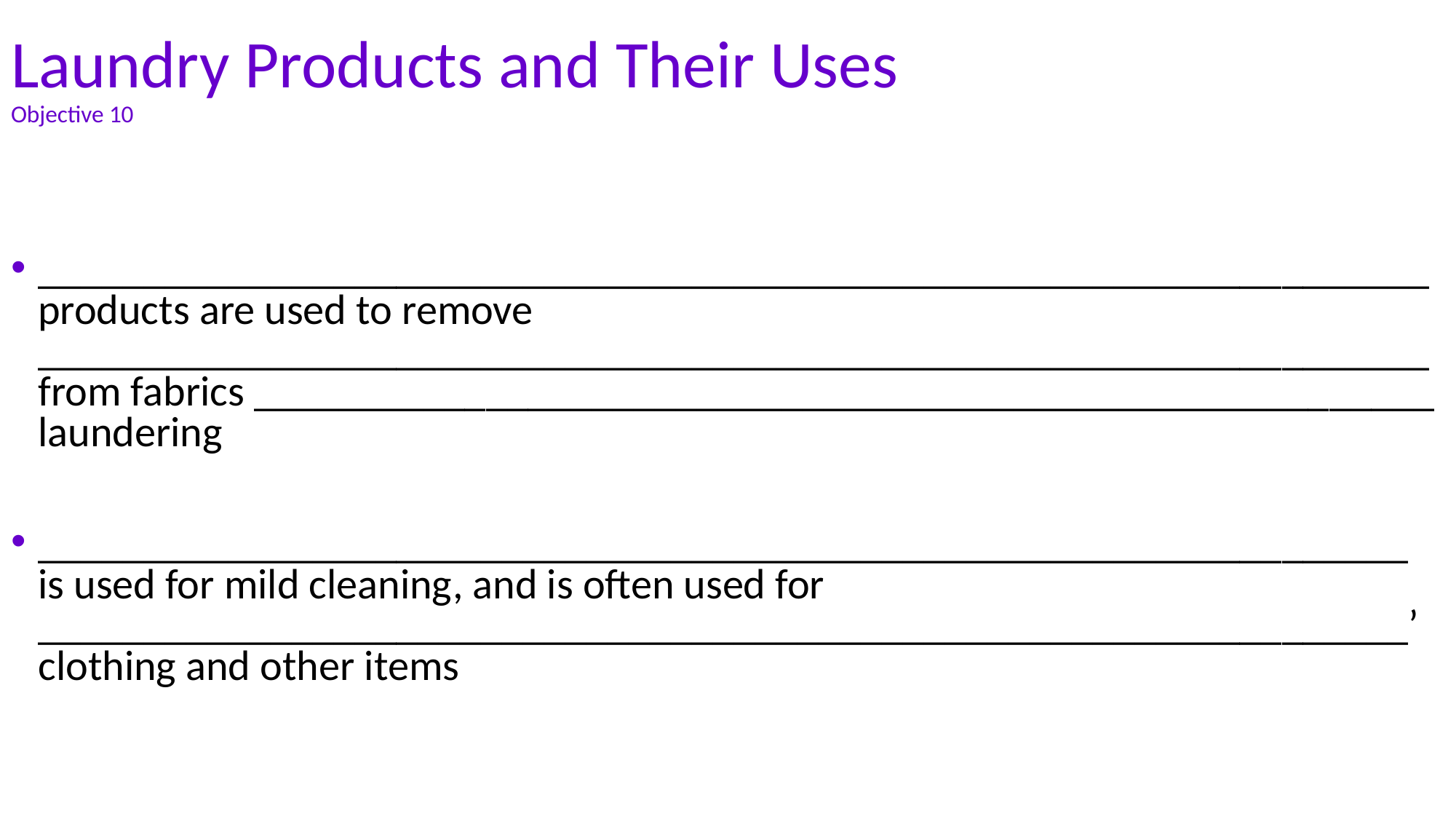

# Laundry Products and Their Uses Objective 10
__________________________________________________________________ products are used to remove __________________________________________________________________ from fabrics ________________________________________________________ laundering

_________________________________________________________________ is used for mild cleaning, and is often used for _________________________________________________________________’ clothing and other items